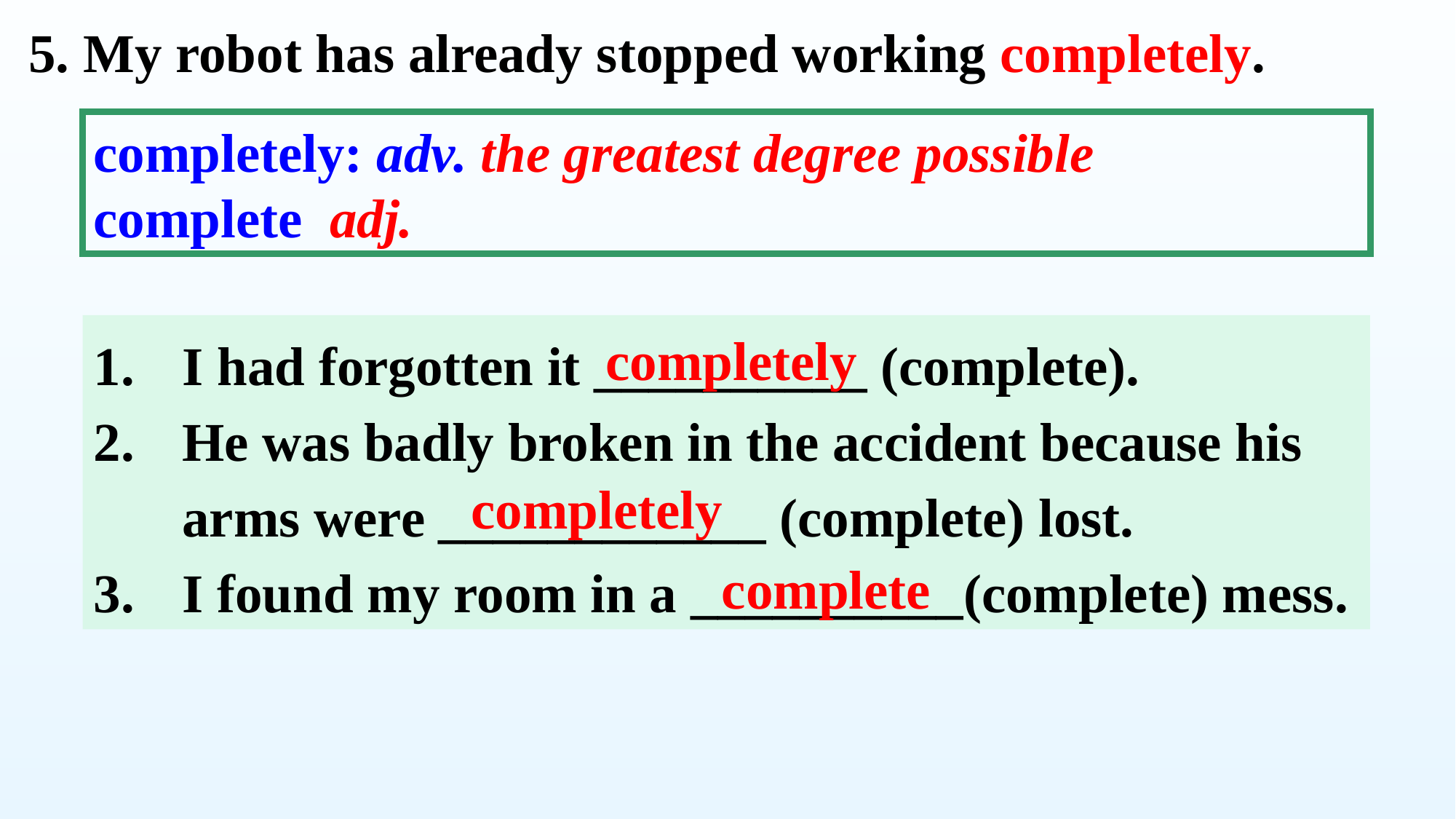

5. My robot has already stopped working completely.
completely: adv. the greatest degree possible
complete  adj.
I had forgotten it __________ (complete).
He was badly broken in the accident because his arms were ____________ (complete) lost.
I found my room in a __________(complete) mess.
completely
completely
complete